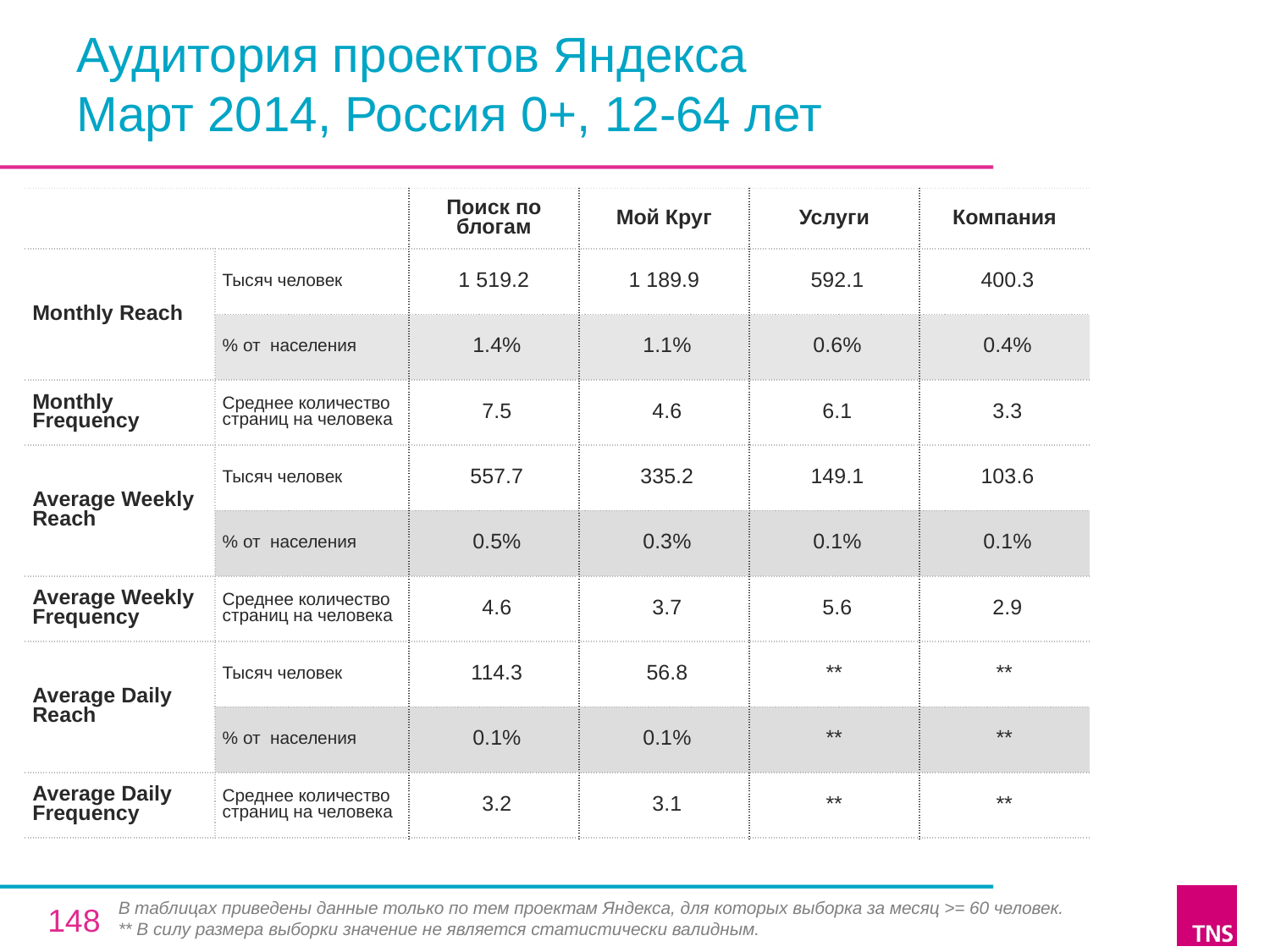

# Аудитория проектов Яндекса Март 2014, Россия 0+, 12-64 лет
|  |  | Поиск по блогам | Мой Круг | Услуги | Компания |
| --- | --- | --- | --- | --- | --- |
| Monthly Reach | Тысяч человек | 1 519.2 | 1 189.9 | 592.1 | 400.3 |
|  | % от населения | 1.4% | 1.1% | 0.6% | 0.4% |
| Monthly Frequency | Среднее количество страниц на человека | 7.5 | 4.6 | 6.1 | 3.3 |
| Average Weekly Reach | Тысяч человек | 557.7 | 335.2 | 149.1 | 103.6 |
|  | % от населения | 0.5% | 0.3% | 0.1% | 0.1% |
| Average Weekly Frequency | Среднее количество страниц на человека | 4.6 | 3.7 | 5.6 | 2.9 |
| Average Daily Reach | Тысяч человек | 114.3 | 56.8 | \*\* | \*\* |
|  | % от населения | 0.1% | 0.1% | \*\* | \*\* |
| Average Daily Frequency | Среднее количество страниц на человека | 3.2 | 3.1 | \*\* | \*\* |
В таблицах приведены данные только по тем проектам Яндекса, для которых выборка за месяц >= 60 человек.
** В силу размера выборки значение не является статистически валидным.
148